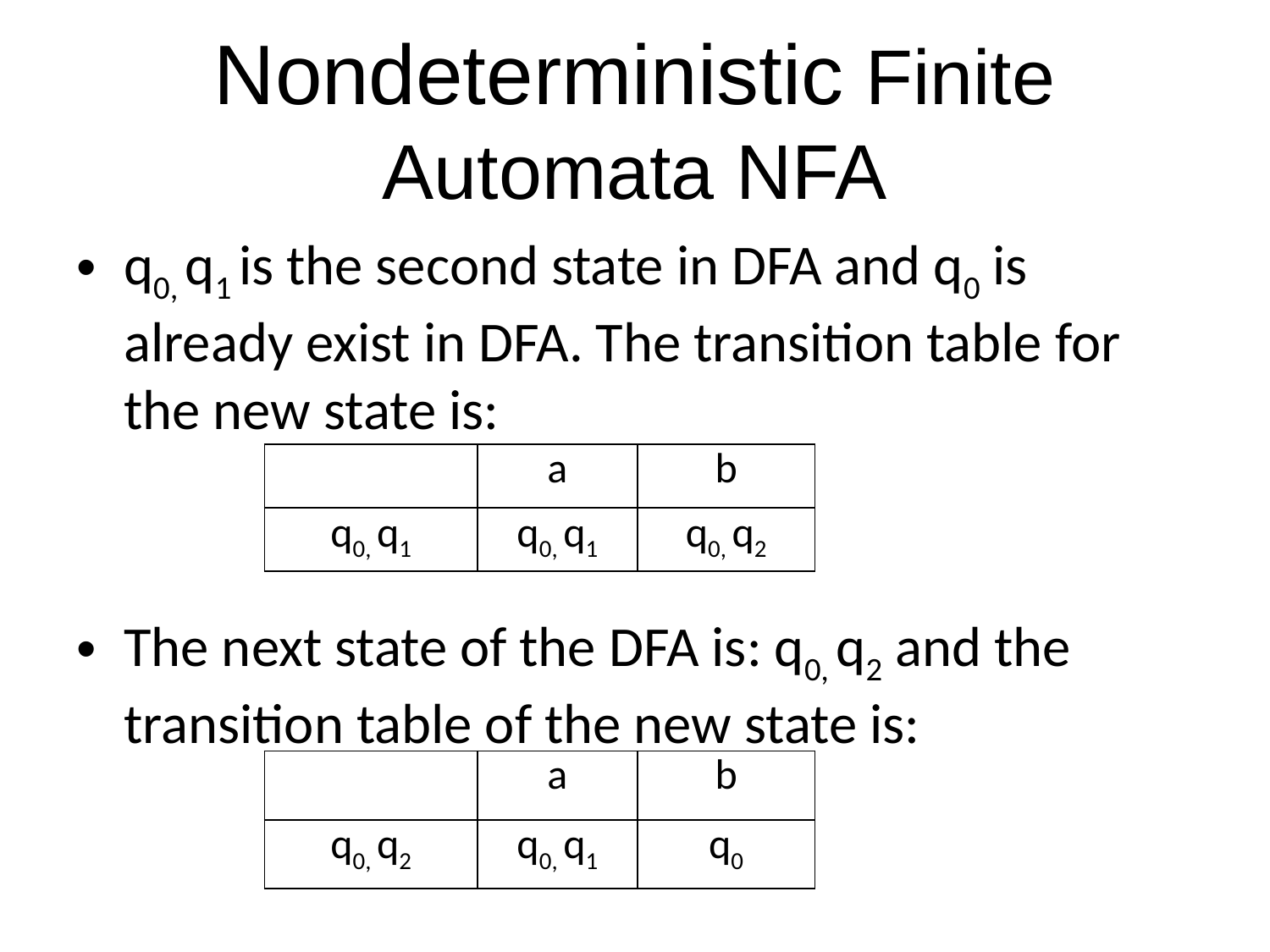

# Nondeterministic Finite Automata NFA
q0, q1 is the second state in DFA and q0 is already exist in DFA. The transition table for the new state is:

The next state of the DFA is: q0, q2 and the transition table of the new state is:

|  | a | b |
| --- | --- | --- |
| q0, q1 | q0, q1 | q0, q2 |
|  | a | b |
| --- | --- | --- |
| q0, q2 | q0, q1 | q0 |